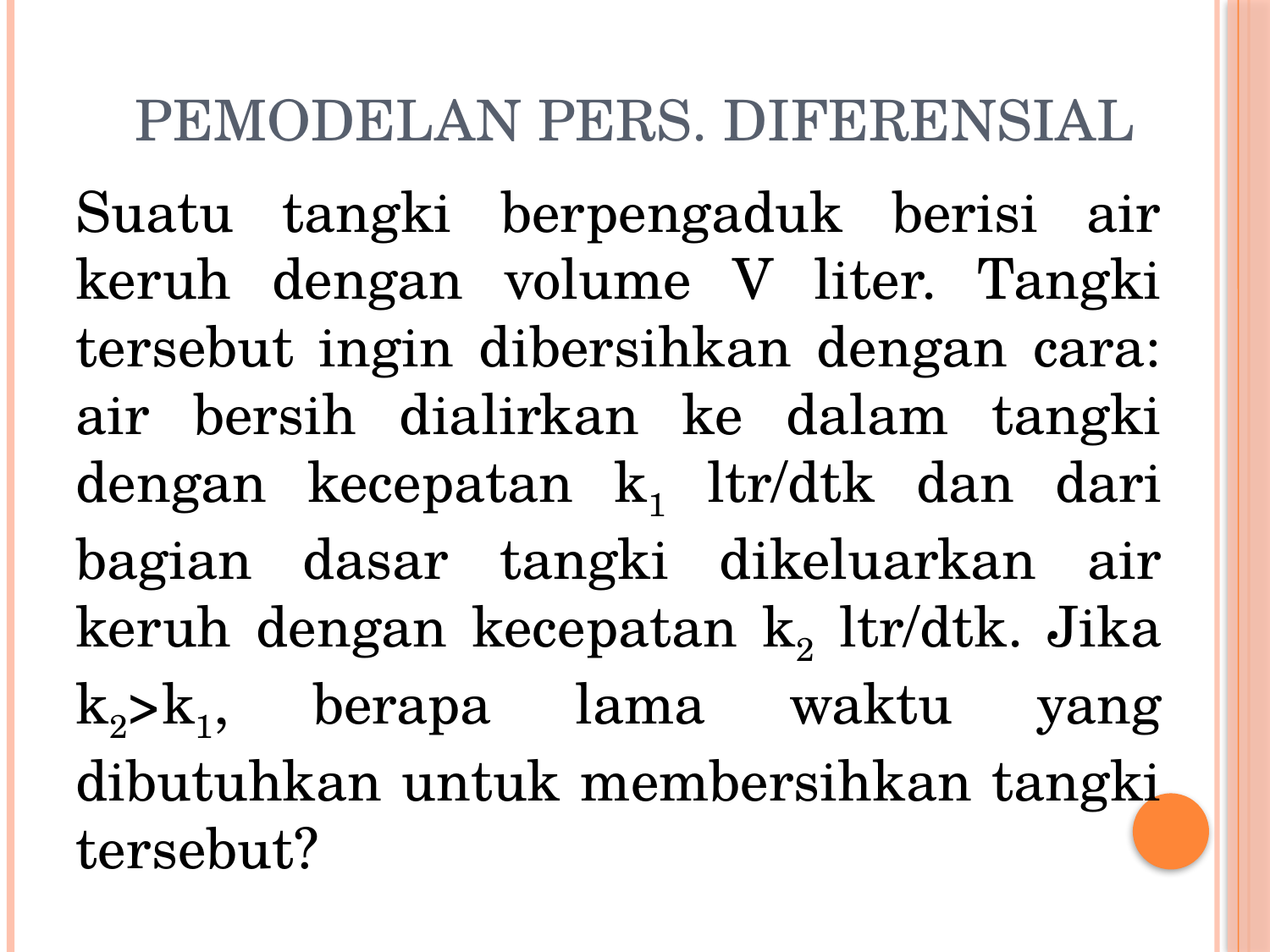

# Pemodelan Pers. Diferensial
Suatu tangki berpengaduk berisi air keruh dengan volume V liter. Tangki tersebut ingin dibersihkan dengan cara: air bersih dialirkan ke dalam tangki dengan kecepatan k1 ltr/dtk dan dari bagian dasar tangki dikeluarkan air keruh dengan kecepatan k2 ltr/dtk. Jika k2>k1, berapa lama waktu yang dibutuhkan untuk membersihkan tangki tersebut?